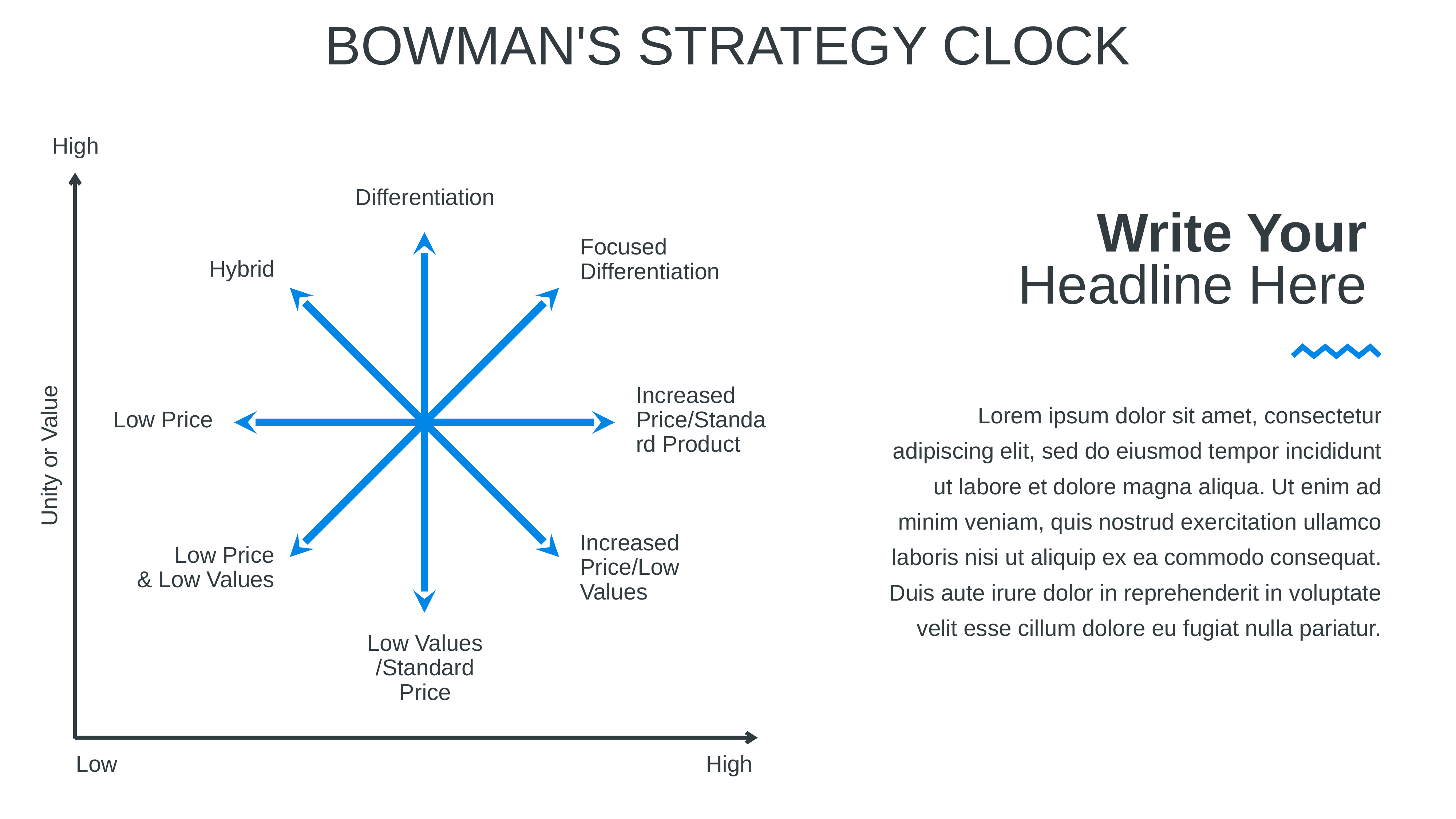

Bowman's Strategy Clock
High

Differentiation
Write Your
Headline Here
Focused Differentiation

Hybrid

Increased Price/Standard Product
Lorem ipsum dolor sit amet, consectetur adipiscing elit, sed do eiusmod tempor incididunt ut labore et dolore magna aliqua. Ut enim ad minim veniam, quis nostrud exercitation ullamco laboris nisi ut aliquip ex ea commodo consequat. Duis aute irure dolor in reprehenderit in voluptate velit esse cillum dolore eu fugiat nulla pariatur.
Low Price

Unity or Value
Increased Price/Low Values
Low Price
& Low Values
Low Values
/Standard Price

Low
High